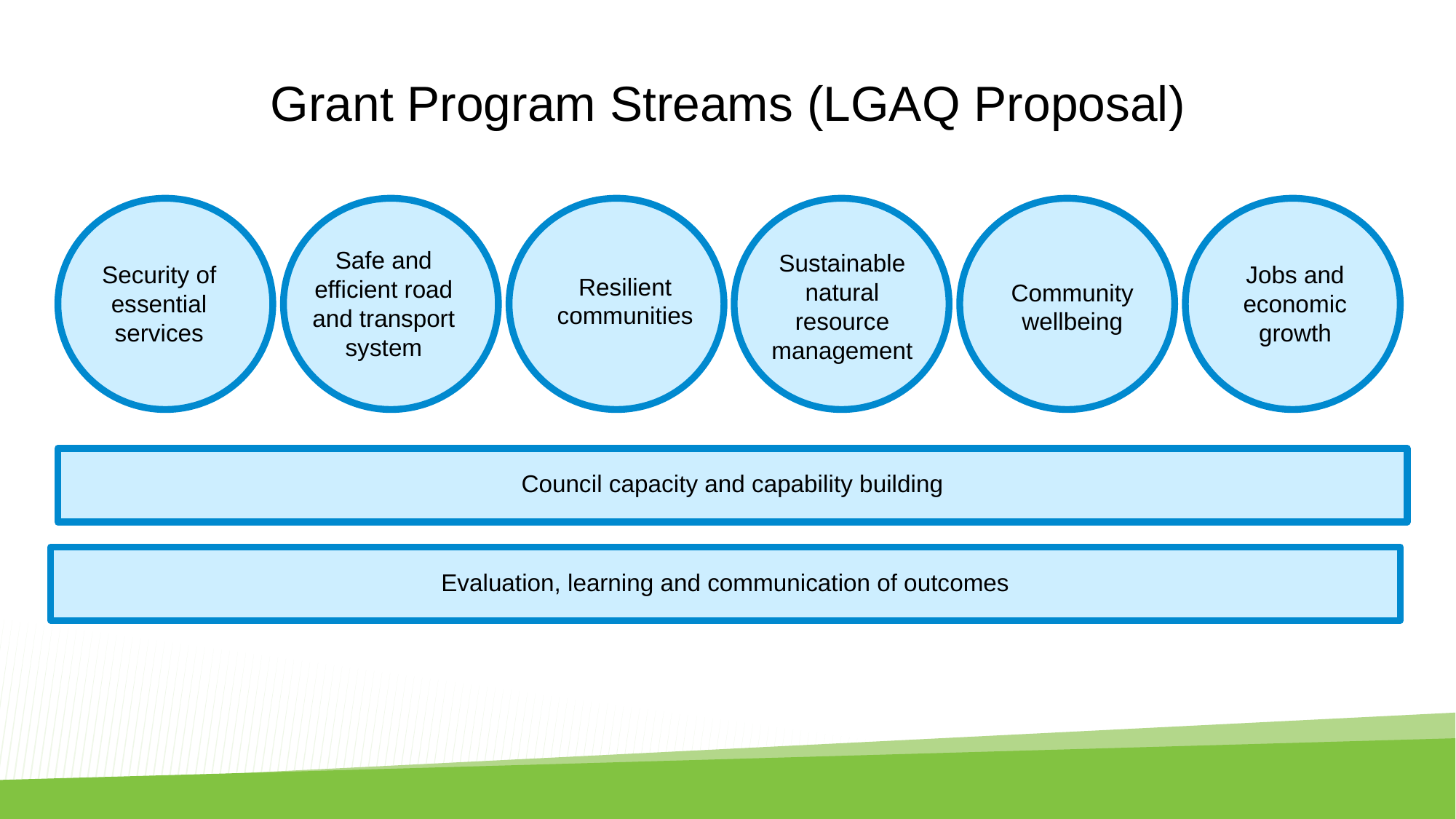

# Grant Program Streams (LGAQ Proposal)

Safe and efficient road and transport system
Sustainable natural resource management
Security of essential services
Jobs and economic growth
Resilient communities
Community wellbeing

Council capacity and capability building

Evaluation, learning and communication of outcomes